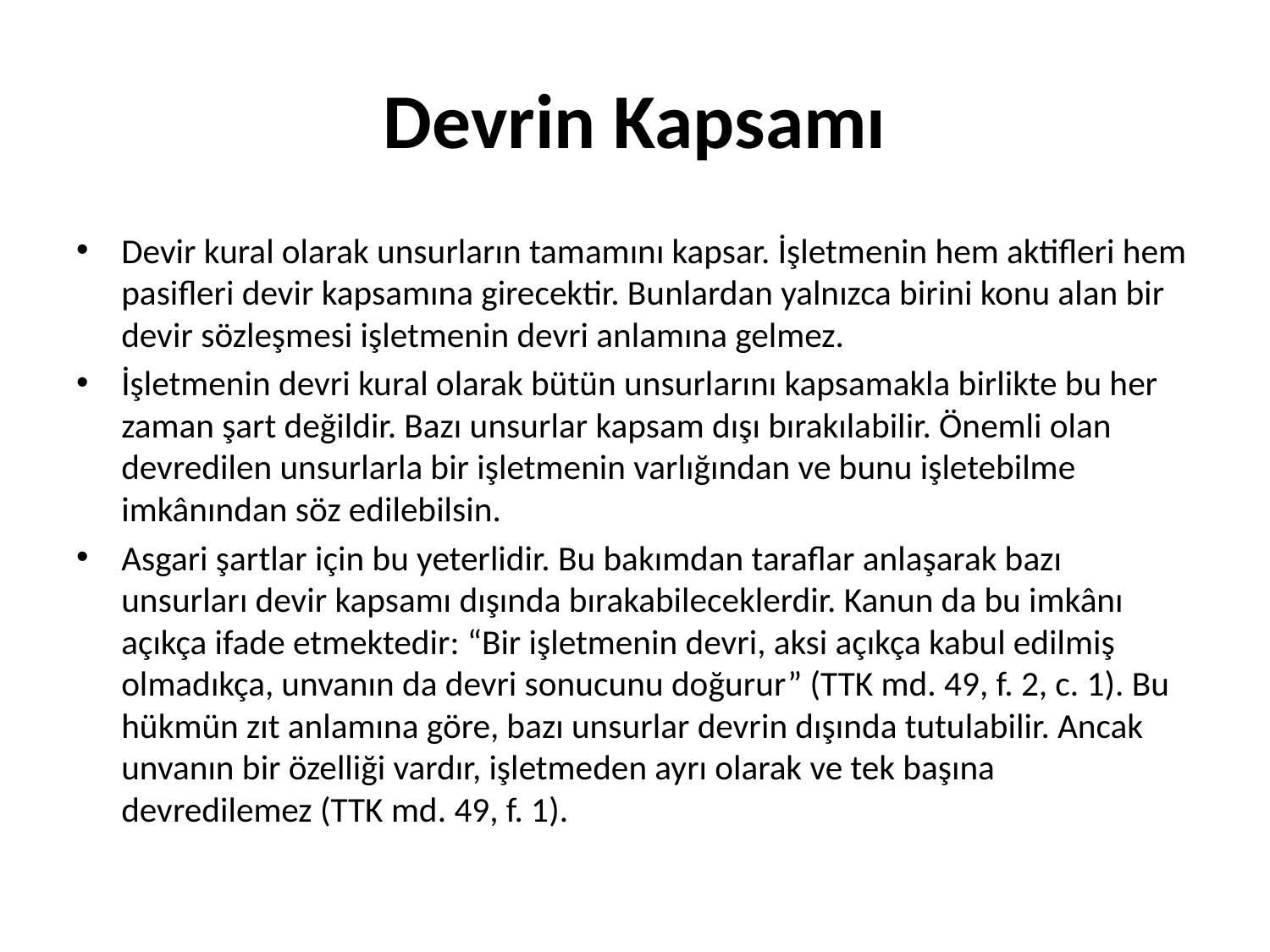

# Devrin Kapsamı
Devir kural olarak unsurların tamamını kapsar. İşletmenin hem aktifleri hem pasifleri devir kapsamına girecektir. Bunlardan yalnızca birini konu alan bir devir sözleşmesi işletmenin devri anlamına gelmez.
İşletmenin devri kural olarak bütün unsurlarını kapsamakla birlikte bu her zaman şart değildir. Bazı unsurlar kapsam dışı bırakılabilir. Önemli olan devredilen unsurlarla bir işletmenin varlığından ve bunu işletebilme imkânından söz edilebilsin.
Asgari şartlar için bu yeterlidir. Bu bakımdan taraflar anlaşarak bazı unsurları devir kapsamı dışında bırakabileceklerdir. Kanun da bu imkânı açıkça ifade etmektedir: “Bir işletmenin devri, aksi açıkça kabul edilmiş olmadıkça, unvanın da devri sonucunu doğurur” (TTK md. 49, f. 2, c. 1). Bu hükmün zıt anlamına göre, bazı unsurlar devrin dışında tutulabilir. Ancak unvanın bir özelliği vardır, işletmeden ayrı olarak ve tek başına devredilemez (TTK md. 49, f. 1).